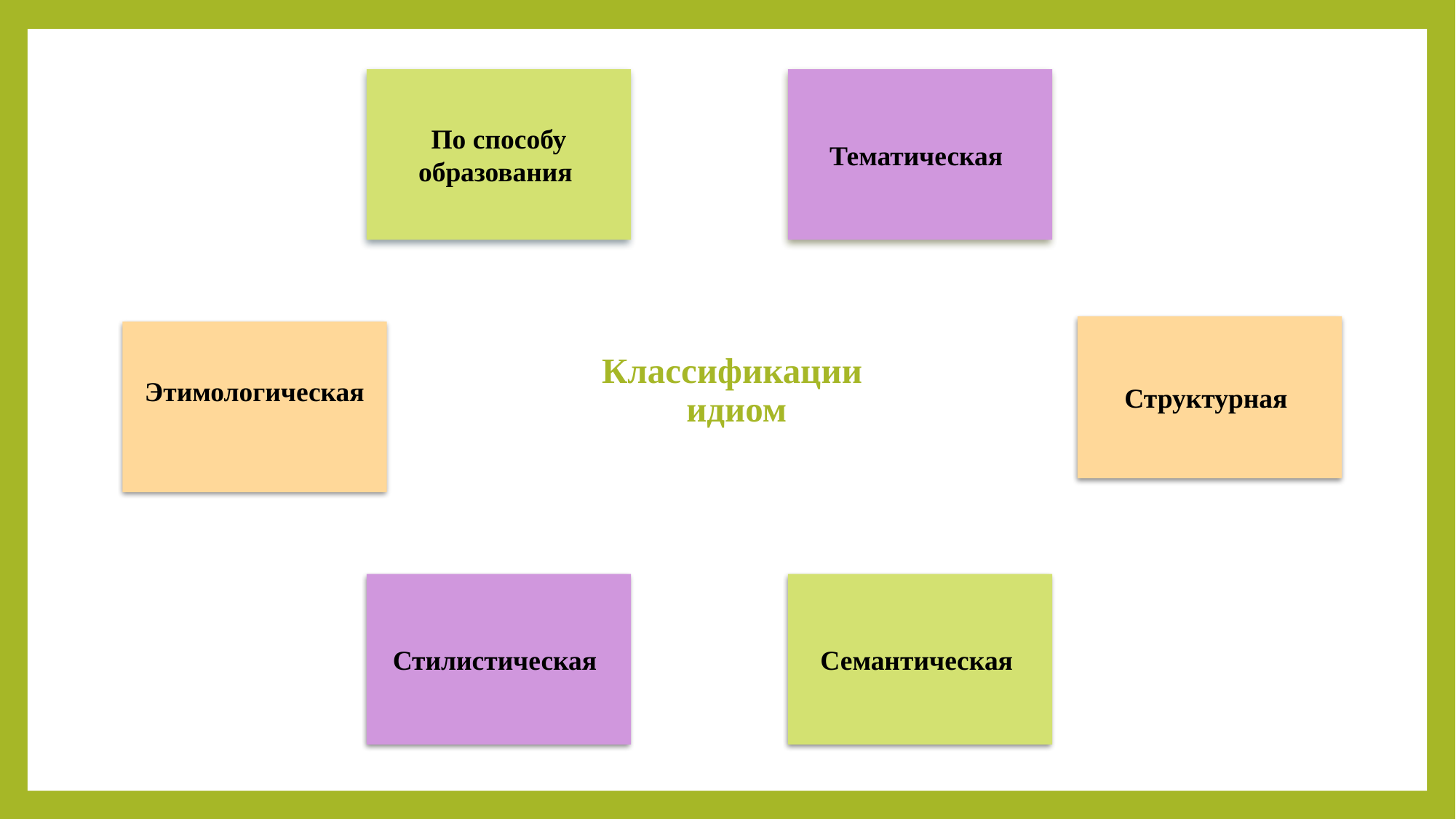

По способу образования
Тематическая
Структурная
Этимологическая

Классификации
 идиом
Стилистическая
Семантическая